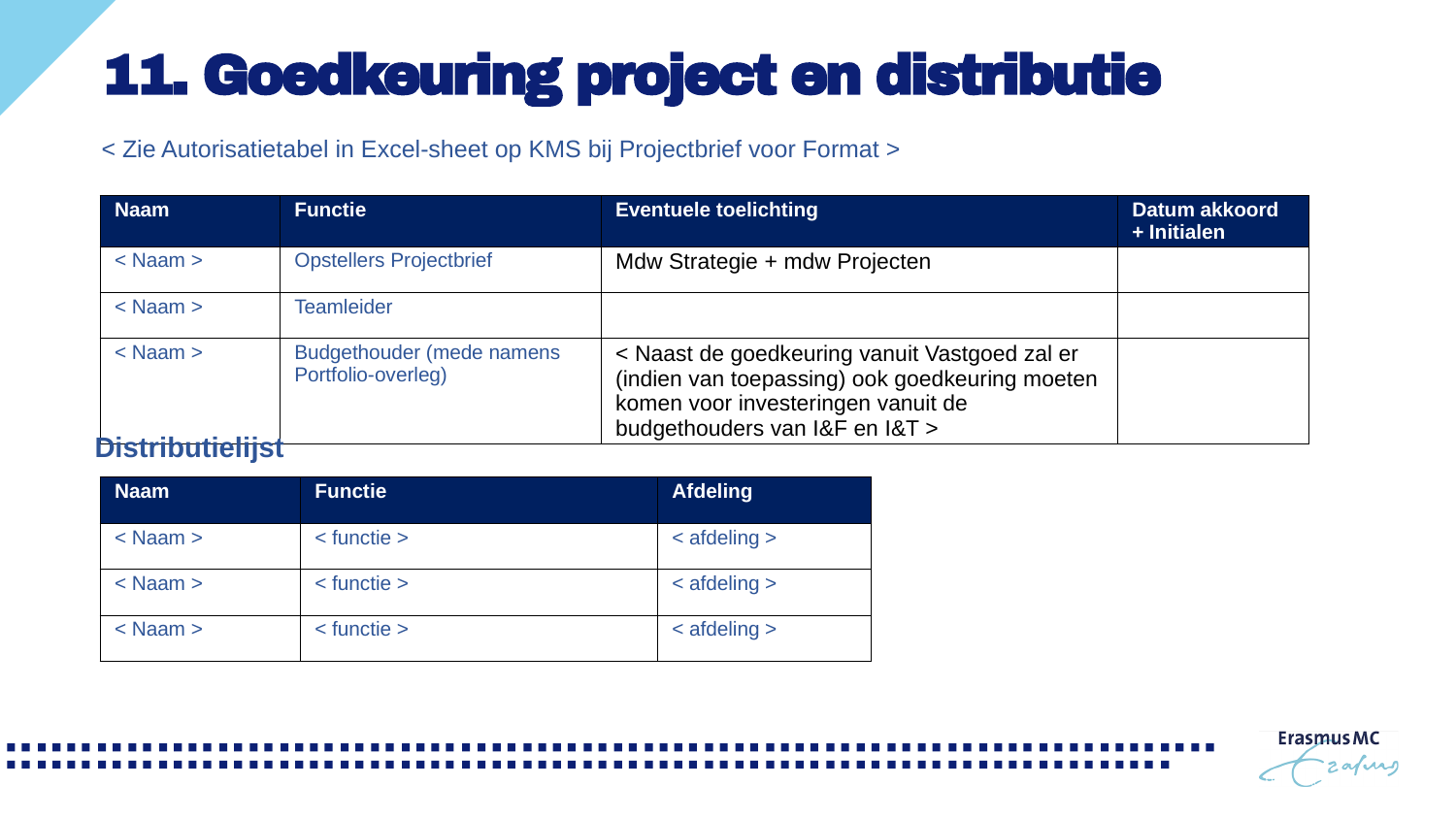

# 11. Goedkeuring project en distributie
< Zie Autorisatietabel in Excel-sheet op KMS bij Projectbrief voor Format >
| Naam | Functie | Eventuele toelichting | Datum akkoord + Initialen |
| --- | --- | --- | --- |
| < Naam > | Opstellers Projectbrief | Mdw Strategie + mdw Projecten |  |
| < Naam > | Teamleider |  |  |
| < Naam > | Budgethouder (mede namens Portfolio-overleg) | < Naast de goedkeuring vanuit Vastgoed zal er (indien van toepassing) ook goedkeuring moeten komen voor investeringen vanuit de budgethouders van I&F en I&T > |  |
Distributielijst

| Naam | Functie | Afdeling |
| --- | --- | --- |
| < Naam > | < functie > | < afdeling > |
| < Naam > | < functie > | < afdeling > |
| < Naam > | < functie > | < afdeling > |